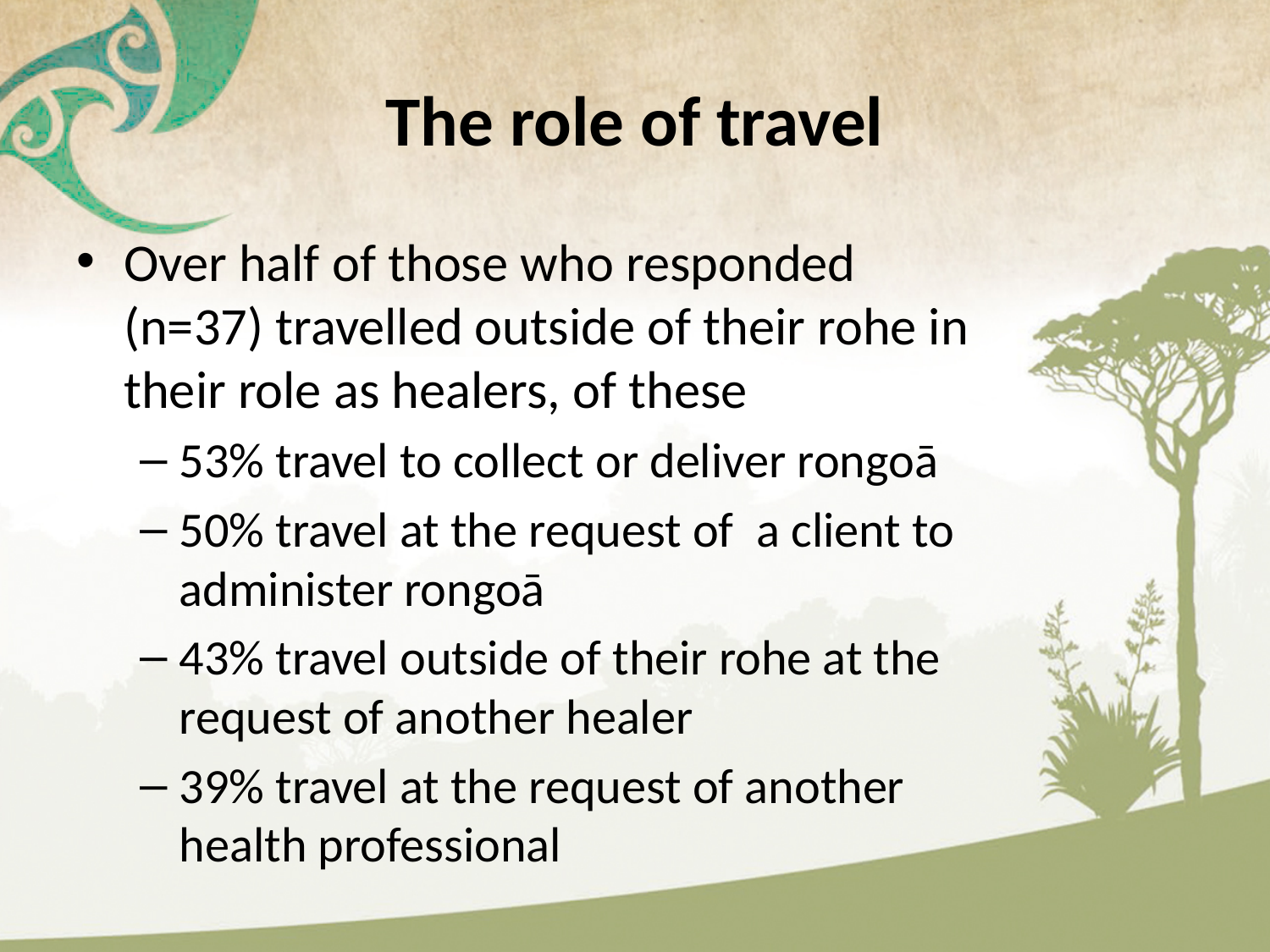

# The role of travel
Over half of those who responded (n=37) travelled outside of their rohe in their role as healers, of these
53% travel to collect or deliver rongoā
50% travel at the request of  a client to administer rongoā
43% travel outside of their rohe at the request of another healer
39% travel at the request of another health professional